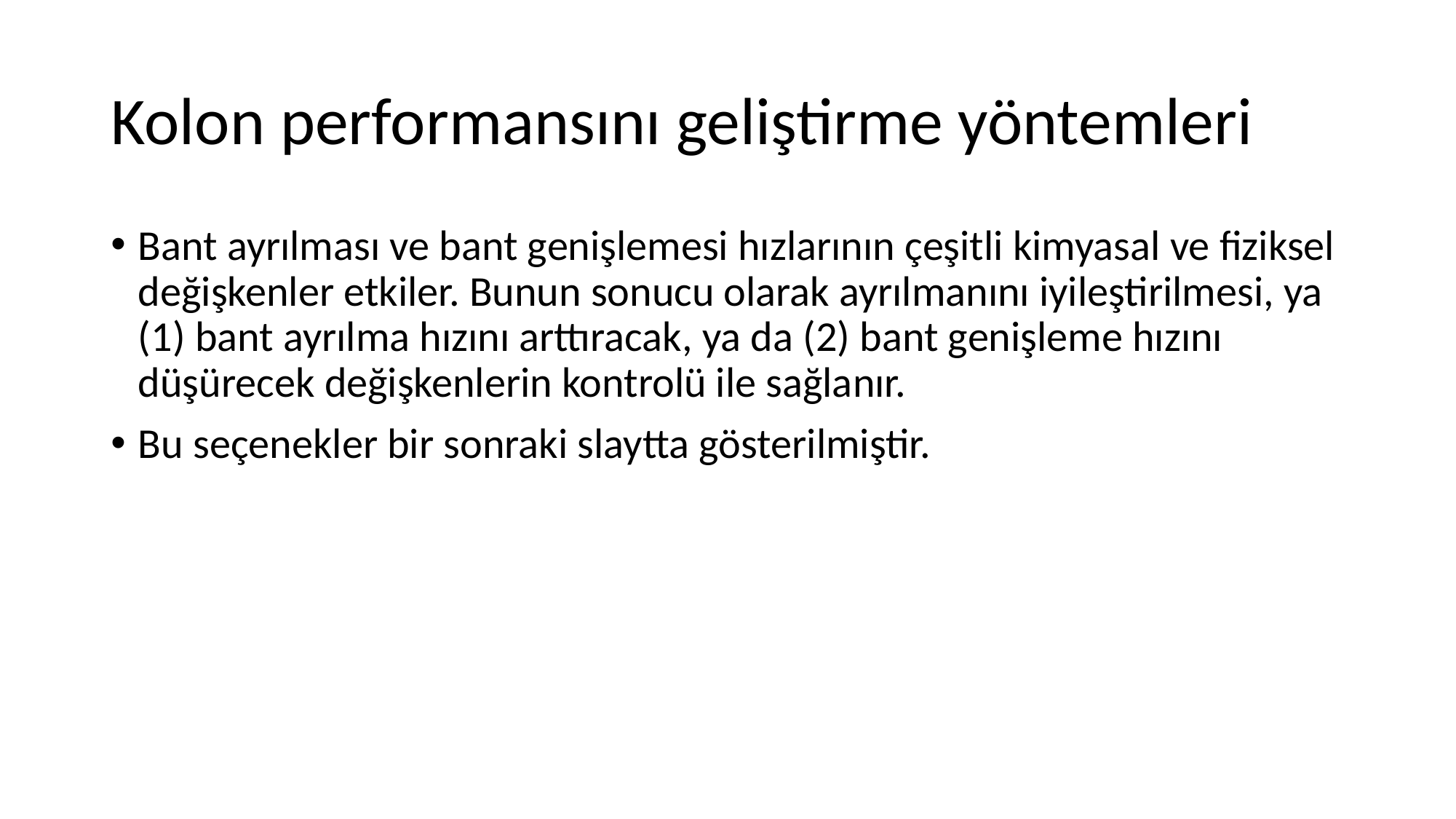

# Kolon performansını geliştirme yöntemleri
Bant ayrılması ve bant genişlemesi hızlarının çeşitli kimyasal ve fiziksel değişkenler etkiler. Bunun sonucu olarak ayrılmanını iyileştirilmesi, ya (1) bant ayrılma hızını arttıracak, ya da (2) bant genişleme hızını düşürecek değişkenlerin kontrolü ile sağlanır.
Bu seçenekler bir sonraki slaytta gösterilmiştir.